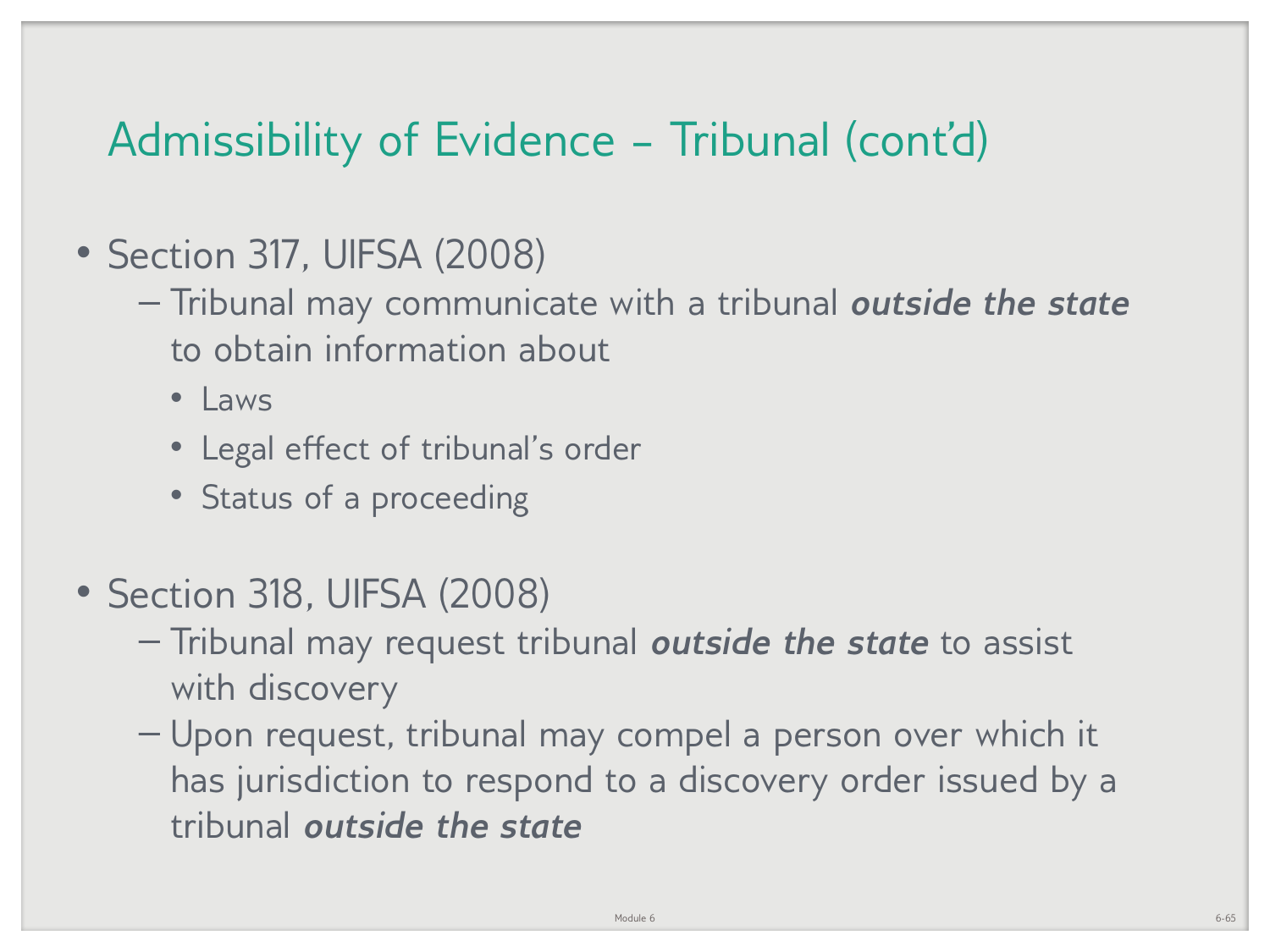

# Admissibility of Evidence – Tribunal (cont’d)
Section 317, UIFSA (2008)
Tribunal may communicate with a tribunal outside the state to obtain information about
Laws
Legal effect of tribunal’s order
Status of a proceeding

Section 318, UIFSA (2008)
Tribunal may request tribunal outside the state to assist with discovery
Upon request, tribunal may compel a person over which it has jurisdiction to respond to a discovery order issued by a tribunal outside the state

Module 6
6-65